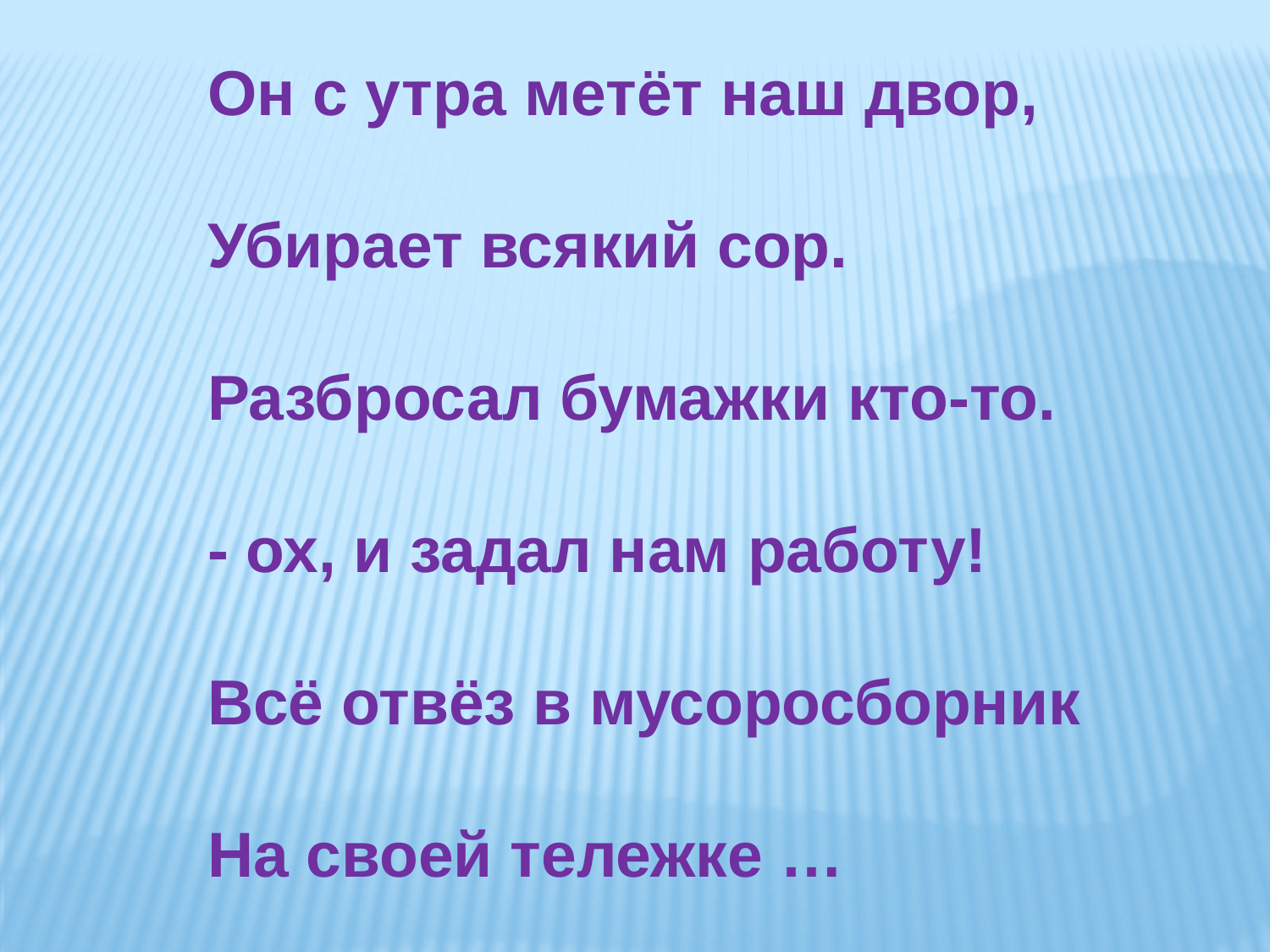

Он с утра метёт наш двор,

Убирает всякий сор.

Разбросал бумажки кто-то.

- ох, и задал нам работу!

Всё отвёз в мусоросборник

На своей тележке …